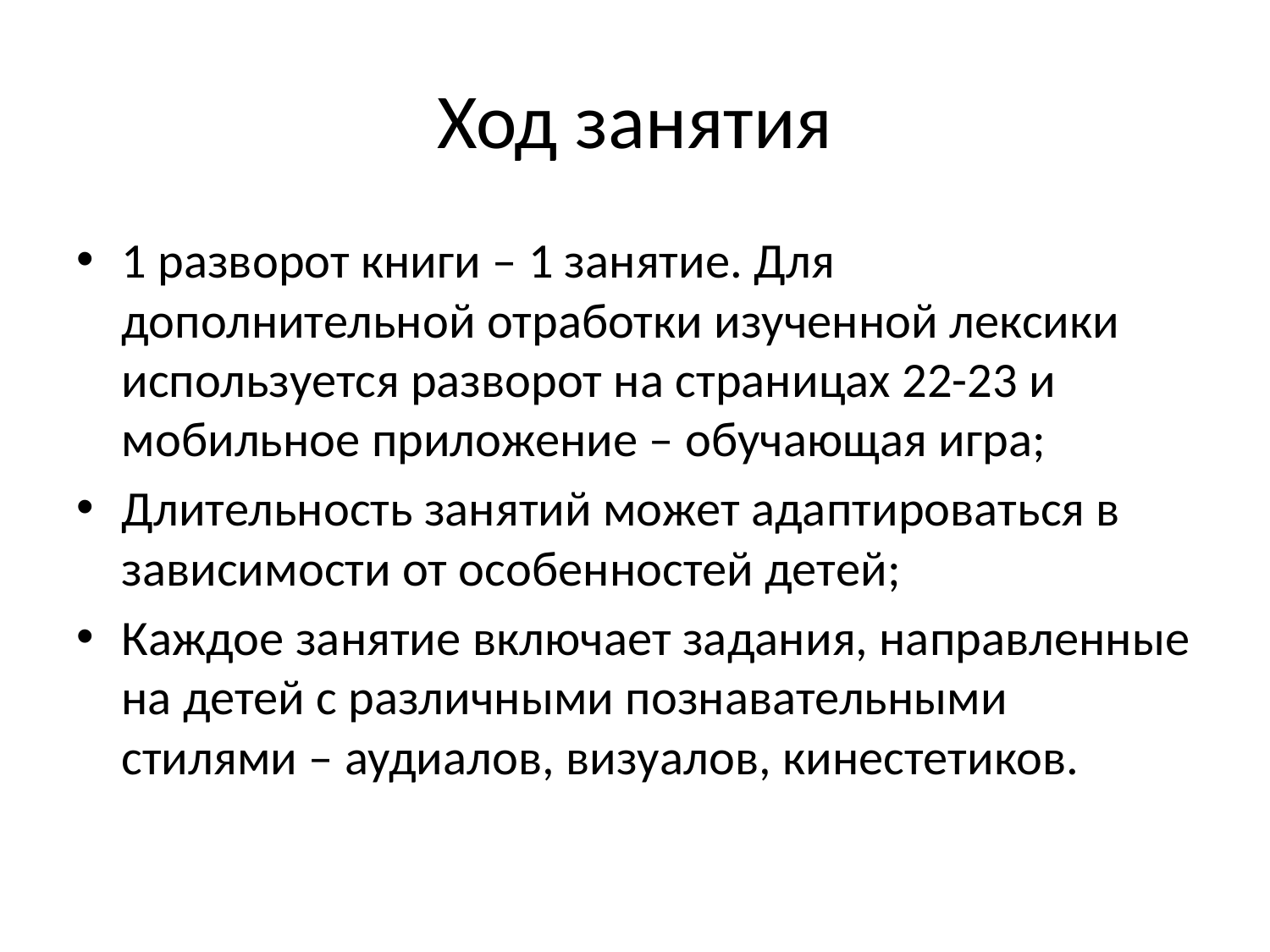

# Ход занятия
1 разворот книги – 1 занятие. Для дополнительной отработки изученной лексики используется разворот на страницах 22-23 и мобильное приложение – обучающая игра;
Длительность занятий может адаптироваться в зависимости от особенностей детей;
Каждое занятие включает задания, направленные на детей с различными познавательными стилями – аудиалов, визуалов, кинестетиков.